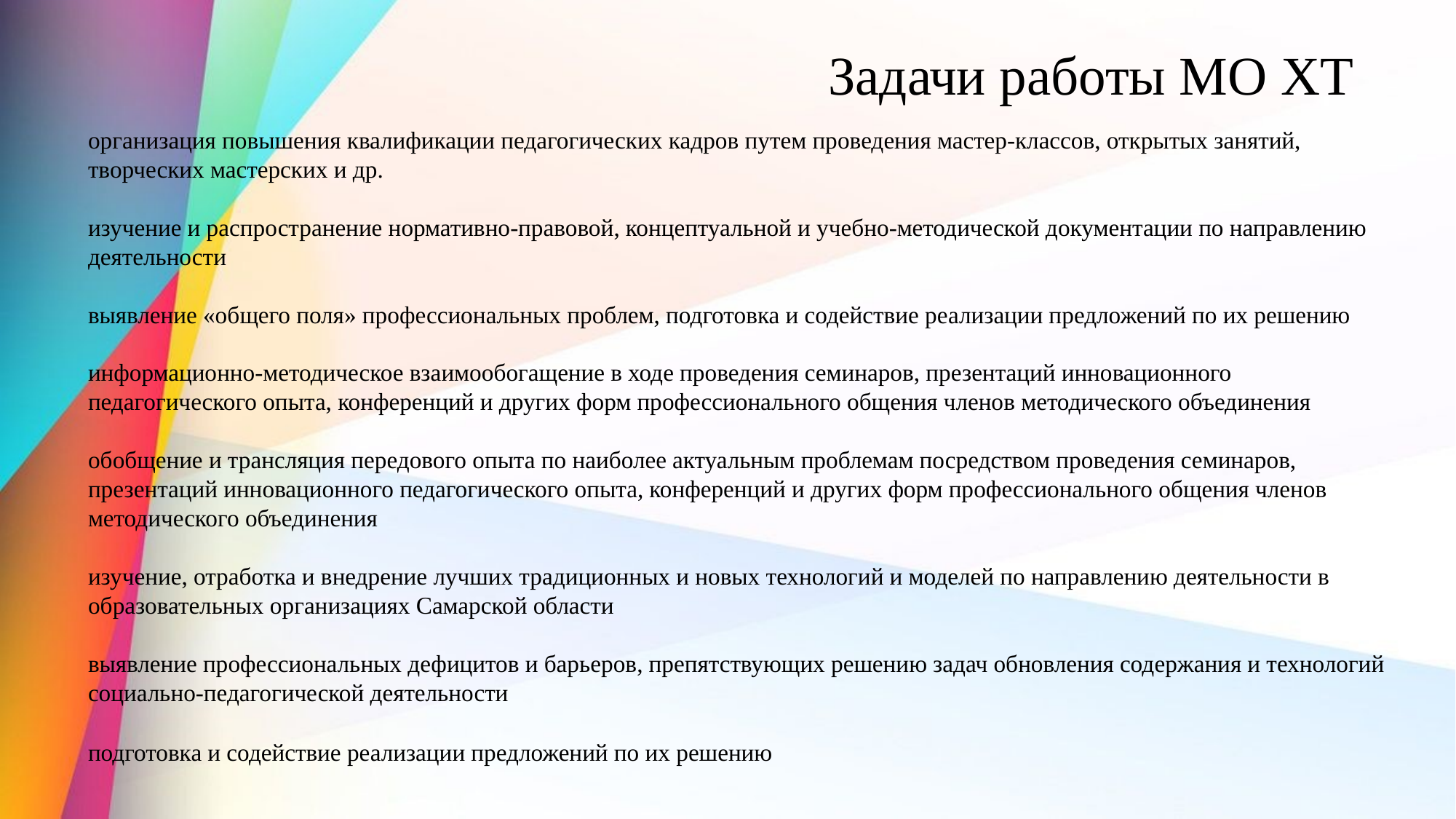

Задачи работы МО ХТ
организация повышения квалификации педагогических кадров путем проведения мастер-классов, открытых занятий, творческих мастерских и др.

изучение и распространение нормативно-правовой, концептуальной и учебно-методической документации по направлению деятельности

выявление «общего поля» профессиональных проблем, подготовка и содействие реализации предложений по их решению

информационно-методическое взаимообогащение в ходе проведения семинаров, презентаций инновационного педагогического опыта, конференций и других форм профессионального общения членов методического объединения

обобщение и трансляция передового опыта по наиболее актуальным проблемам посредством проведения семинаров, презентаций инновационного педагогического опыта, конференций и других форм профессионального общения членов методического объединения

изучение, отработка и внедрение лучших традиционных и новых технологий и моделей по направлению деятельности в образовательных организациях Самарской области

выявление профессиональных дефицитов и барьеров, препятствующих решению задач обновления содержания и технологий социально-педагогической деятельности

подготовка и содействие реализации предложений по их решению